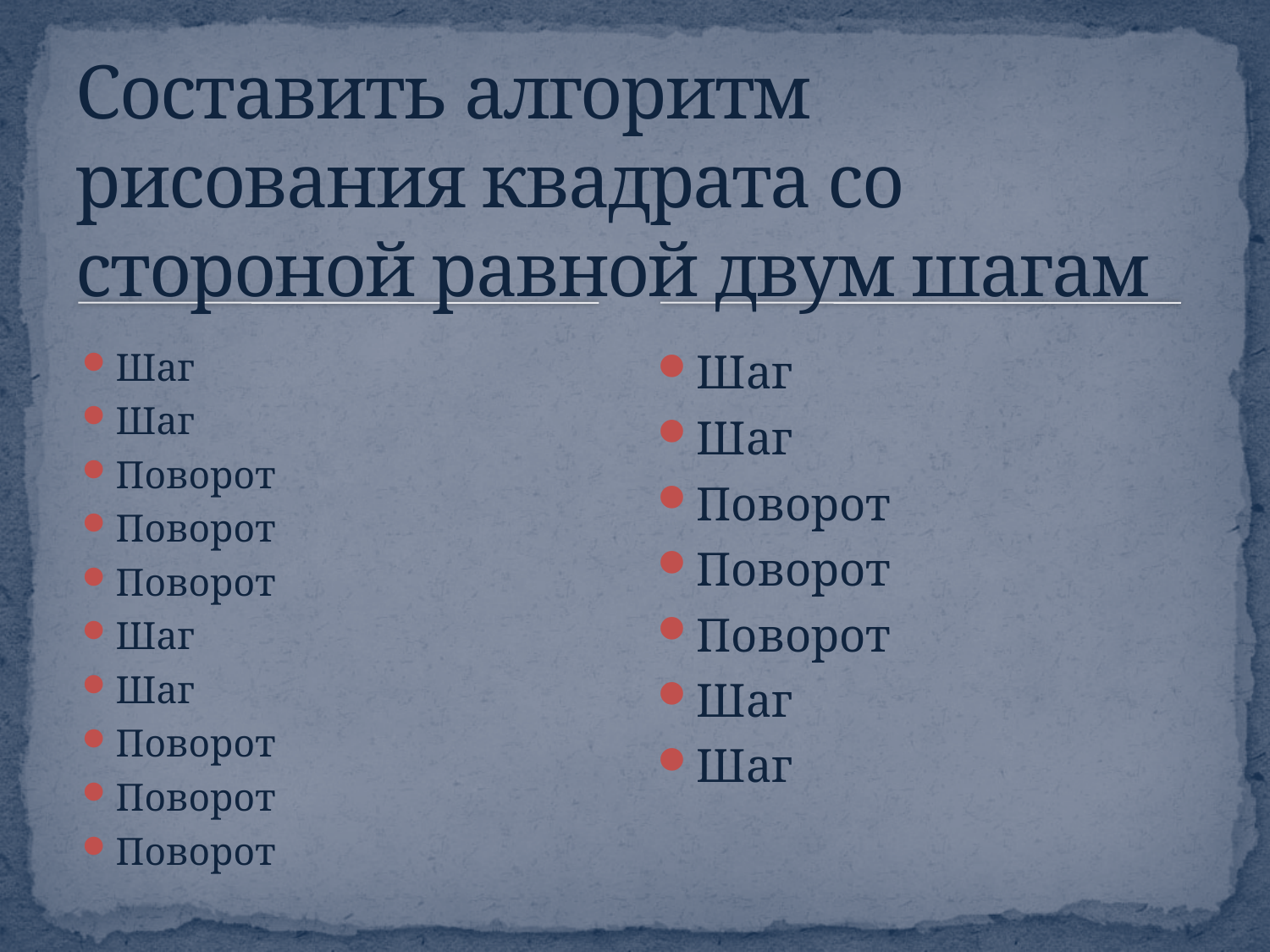

# Составить алгоритм рисования квадрата со стороной равной двум шагам
Шаг
Шаг
Поворот
Поворот
Поворот
Шаг
Шаг
Поворот
Поворот
Поворот

Шаг
Шаг
Поворот
Поворот
Поворот
Шаг
Шаг